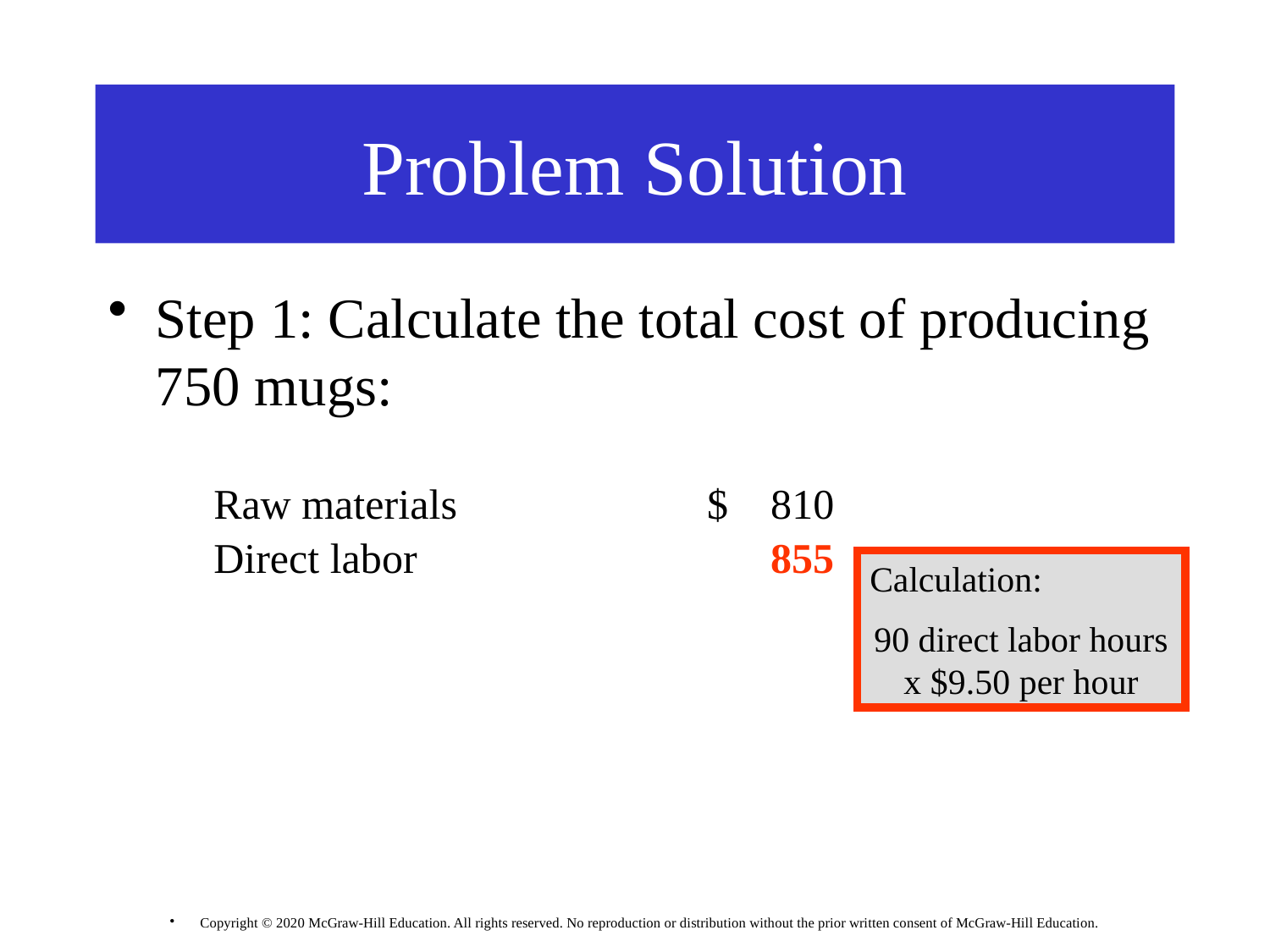

# Problem Solution
Step 1: Calculate the total cost of producing 750 mugs:
Raw materials
Direct labor

$    810
855

Calculation:
90 direct labor hours x $9.50 per hour